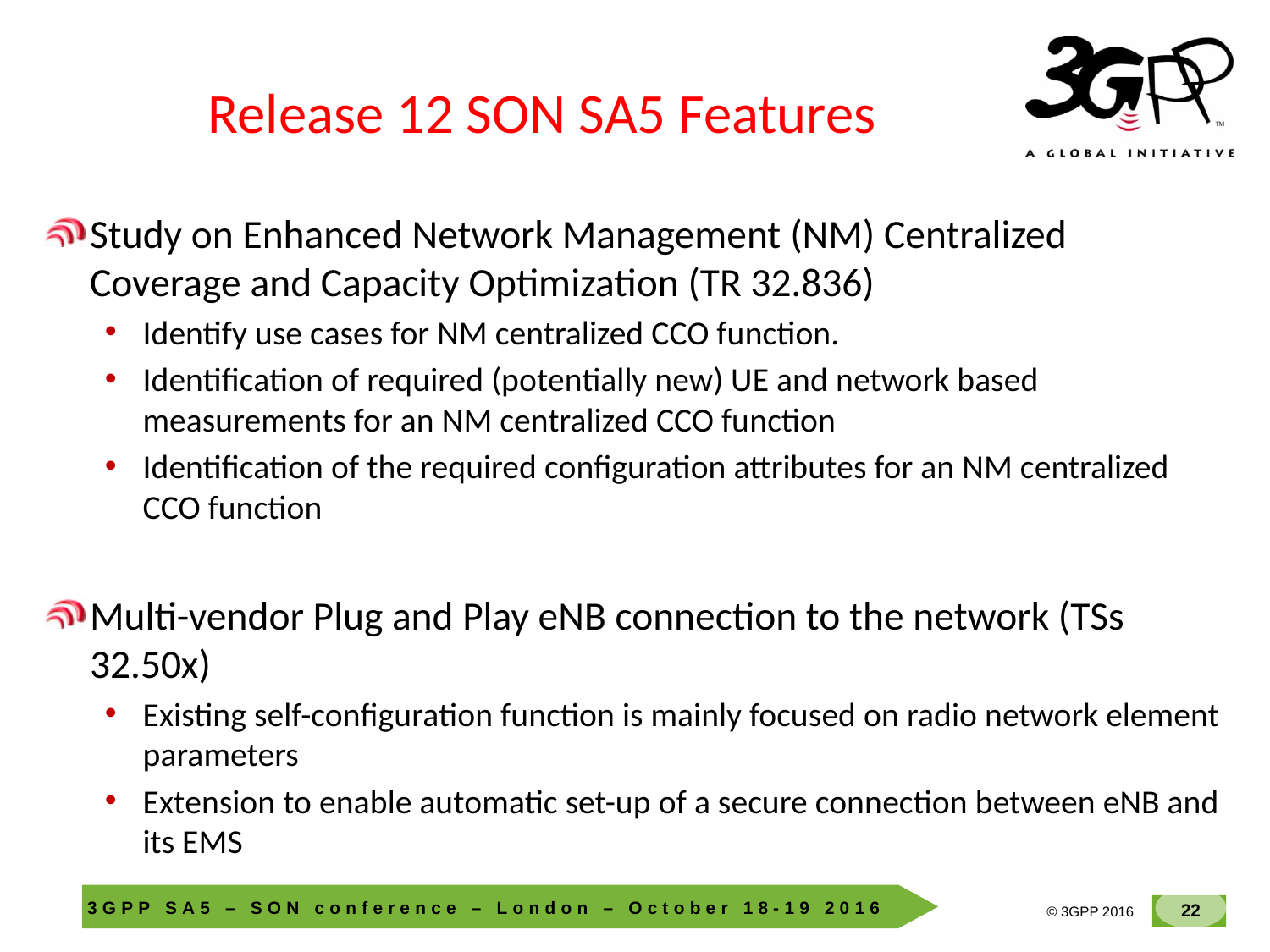

# Release 12 SON SA5 Features
Study on Enhanced Network Management (NM) Centralized Coverage and Capacity Optimization (TR 32.836)
Identify use cases for NM centralized CCO function.
Identification of required (potentially new) UE and network based measurements for an NM centralized CCO function
Identification of the required configuration attributes for an NM centralized CCO function

Multi-vendor Plug and Play eNB connection to the network (TSs 32.50x)
Existing self-configuration function is mainly focused on radio network element parameters
Extension to enable automatic set-up of a secure connection between eNB and its EMS